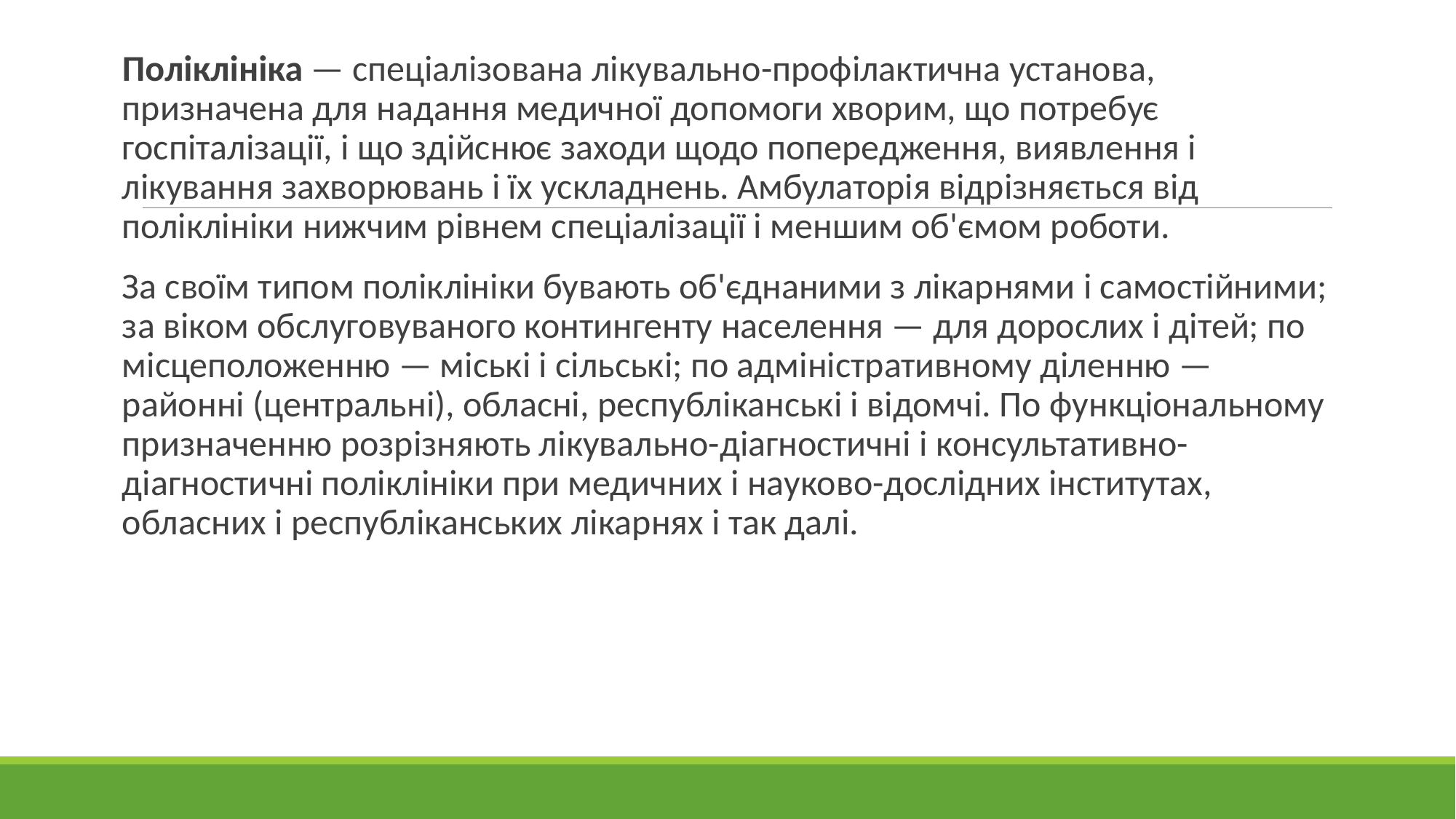

Поліклініка — спеціалізована лікувально-профілактична установа, призначена для надання медичної допомоги хворим, що потребує госпіталізації, і що здійснює заходи щодо попередження, виявлення і лікування захворювань і їх ускладнень. Амбулаторія відрізняється від поліклініки нижчим рівнем спеціалізації і меншим об'ємом роботи.
За своїм типом поліклініки бувають об'єднаними з лікарнями і самостійними; за віком обслуговуваного контингенту населення — для дорослих і дітей; по місцеположенню — міські і сільські; по адміністративному діленню — районні (центральні), обласні, республіканські і відомчі. По функціональному призначенню розрізняють лікувально-діагностичні і консультативно-діагностичні поліклініки при медичних і науково-дослідних інститутах, обласних і республіканських лікарнях і так далі.